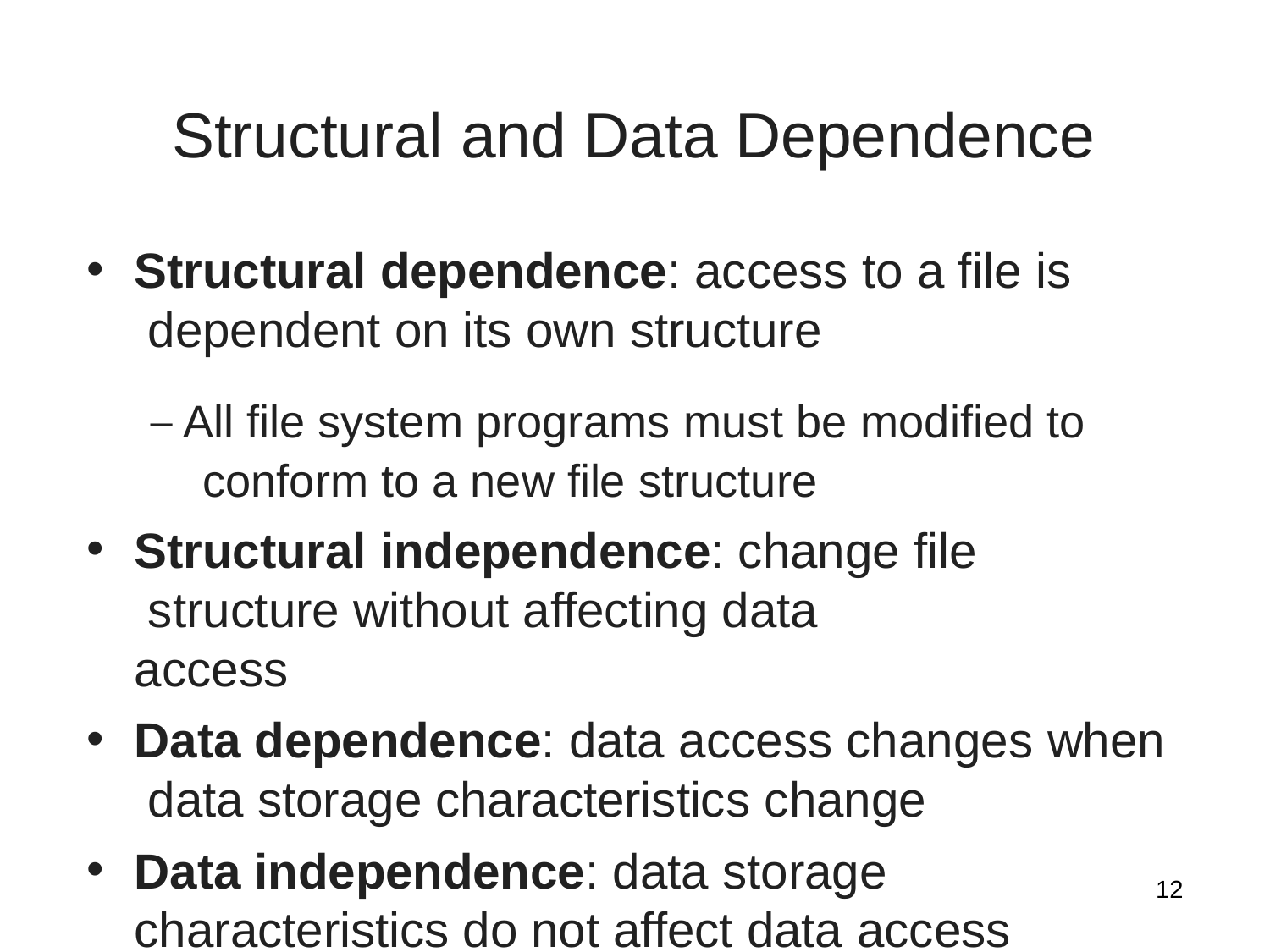

# Structural and Data Dependence
Structural dependence: access to a file is  dependent on its own structure
– All file system programs must be modified to  conform to a new file structure
Structural independence: change file  structure without affecting data access
Data dependence: data access changes when  data storage characteristics change
Data independence: data storage  characteristics do not affect data access
12